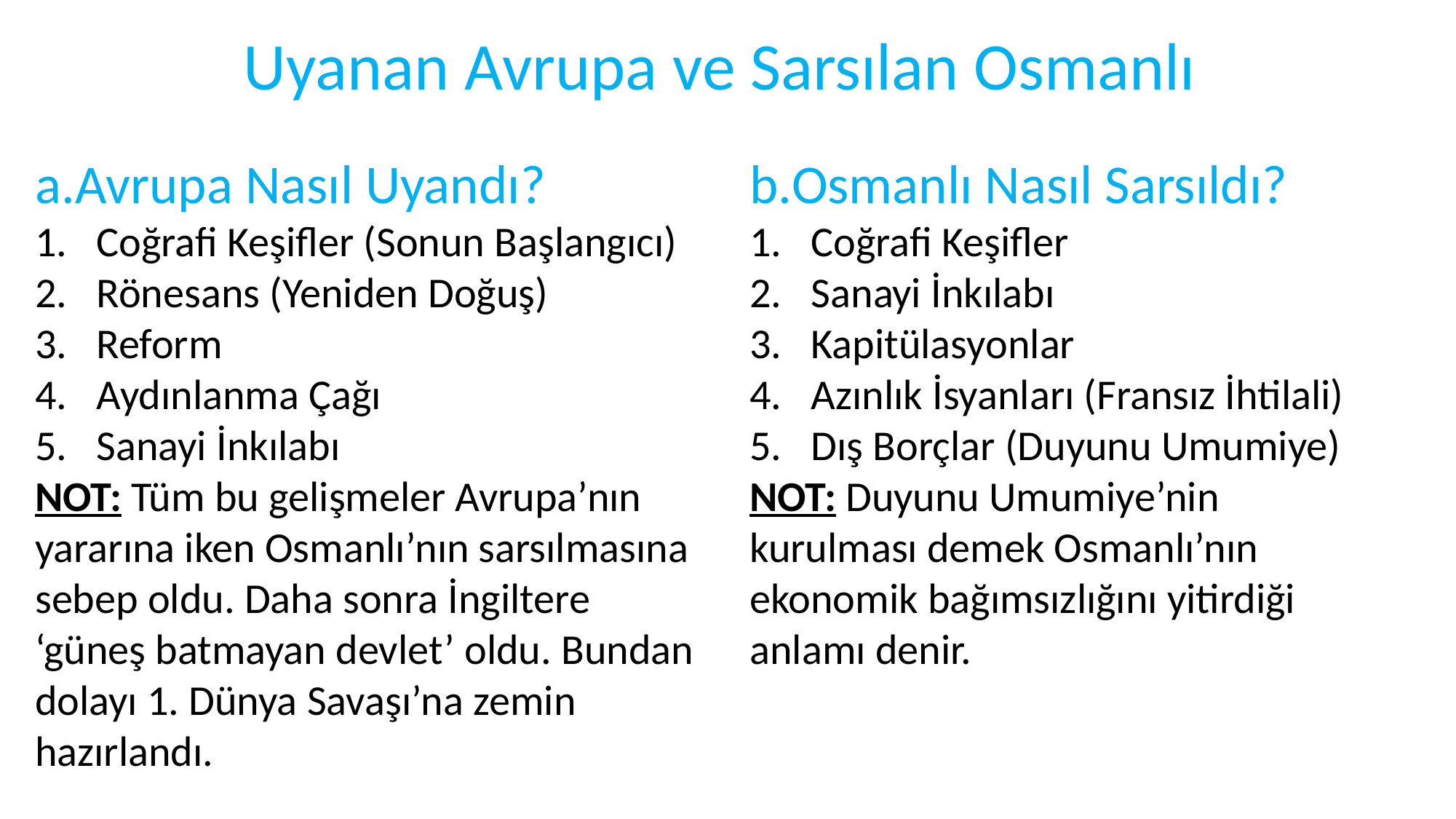

# Uyanan Avrupa ve Sarsılan Osmanlı
a.Avrupa Nasıl Uyandı?
Coğrafi Keşifler (Sonun Başlangıcı)
Rönesans (Yeniden Doğuş)
Reform
Aydınlanma Çağı
Sanayi İnkılabı
NOT: Tüm bu gelişmeler Avrupa’nın yararına iken Osmanlı’nın sarsılmasına sebep oldu. Daha sonra İngiltere ‘güneş batmayan devlet’ oldu. Bundan dolayı 1. Dünya Savaşı’na zemin hazırlandı.
b.Osmanlı Nasıl Sarsıldı?
Coğrafi Keşifler
Sanayi İnkılabı
Kapitülasyonlar
Azınlık İsyanları (Fransız İhtilali)
Dış Borçlar (Duyunu Umumiye)
NOT: Duyunu Umumiye’nin kurulması demek Osmanlı’nın ekonomik bağımsızlığını yitirdiği anlamı denir.